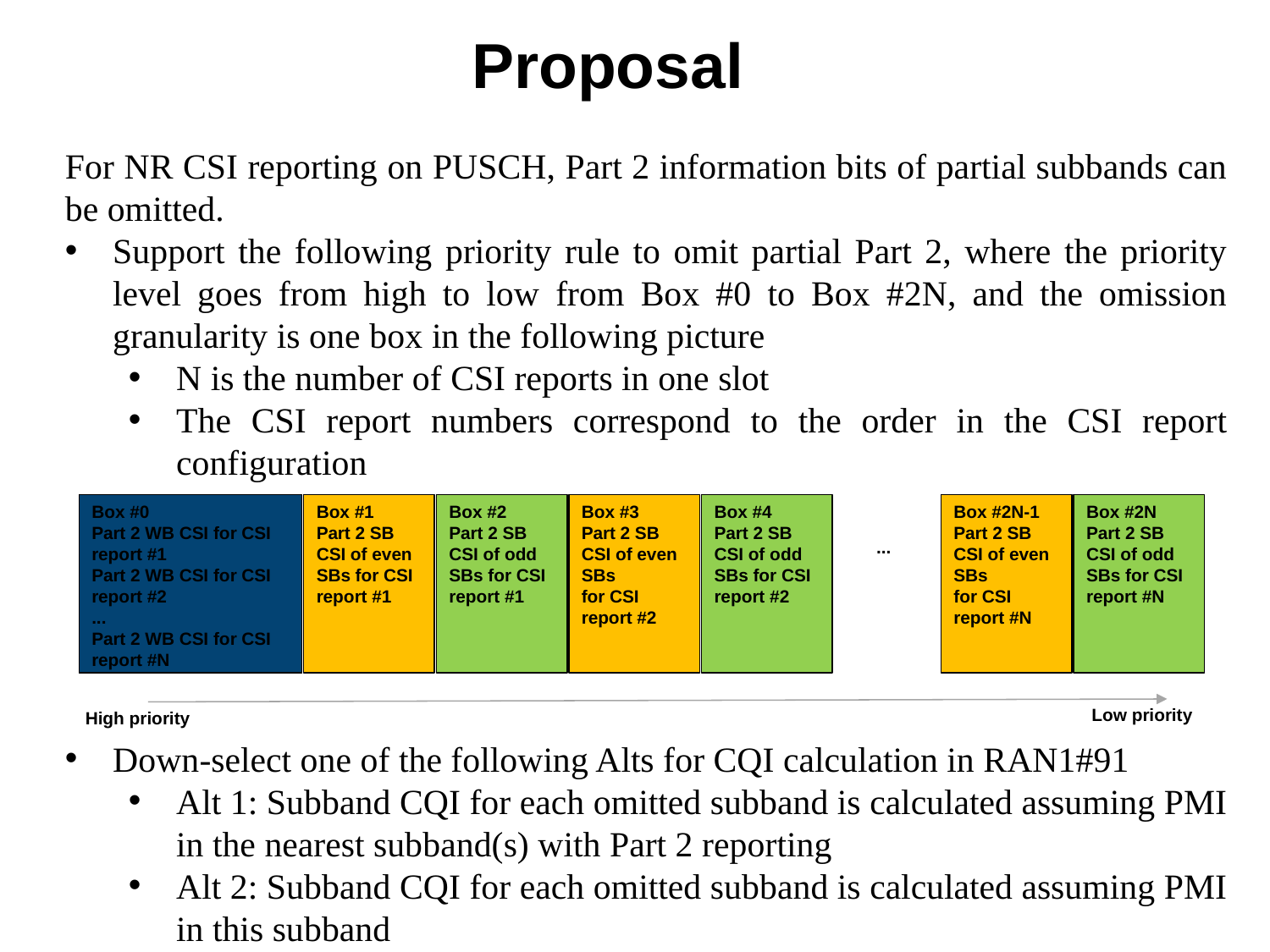

# Proposal
For NR CSI reporting on PUSCH, Part 2 information bits of partial subbands can be omitted.
Support the following priority rule to omit partial Part 2, where the priority level goes from high to low from Box #0 to Box #2N, and the omission granularity is one box in the following picture
N is the number of CSI reports in one slot
The CSI report numbers correspond to the order in the CSI report configuration

Down-select one of the following Alts for CQI calculation in RAN1#91
Alt 1: Subband CQI for each omitted subband is calculated assuming PMI in the nearest subband(s) with Part 2 reporting
Alt 2: Subband CQI for each omitted subband is calculated assuming PMI in this subband
Box #0
Part 2 WB CSI for CSI report #1
Part 2 WB CSI for CSI report #2
...
Part 2 WB CSI for CSI report #N
Box #1
Part 2 SB CSI of even SBs for CSI report #1

Box #2
Part 2 SB CSI of odd SBs for CSI report #1

Box #3
Part 2 SB CSI of even SBs
for CSI report #2

Box #4
Part 2 SB CSI of odd SBs for CSI report #2

Box #2N-1
Part 2 SB CSI of even SBs
for CSI report #N

Box #2N
Part 2 SB CSI of odd SBs for CSI report #N

...
Low priority
High priority